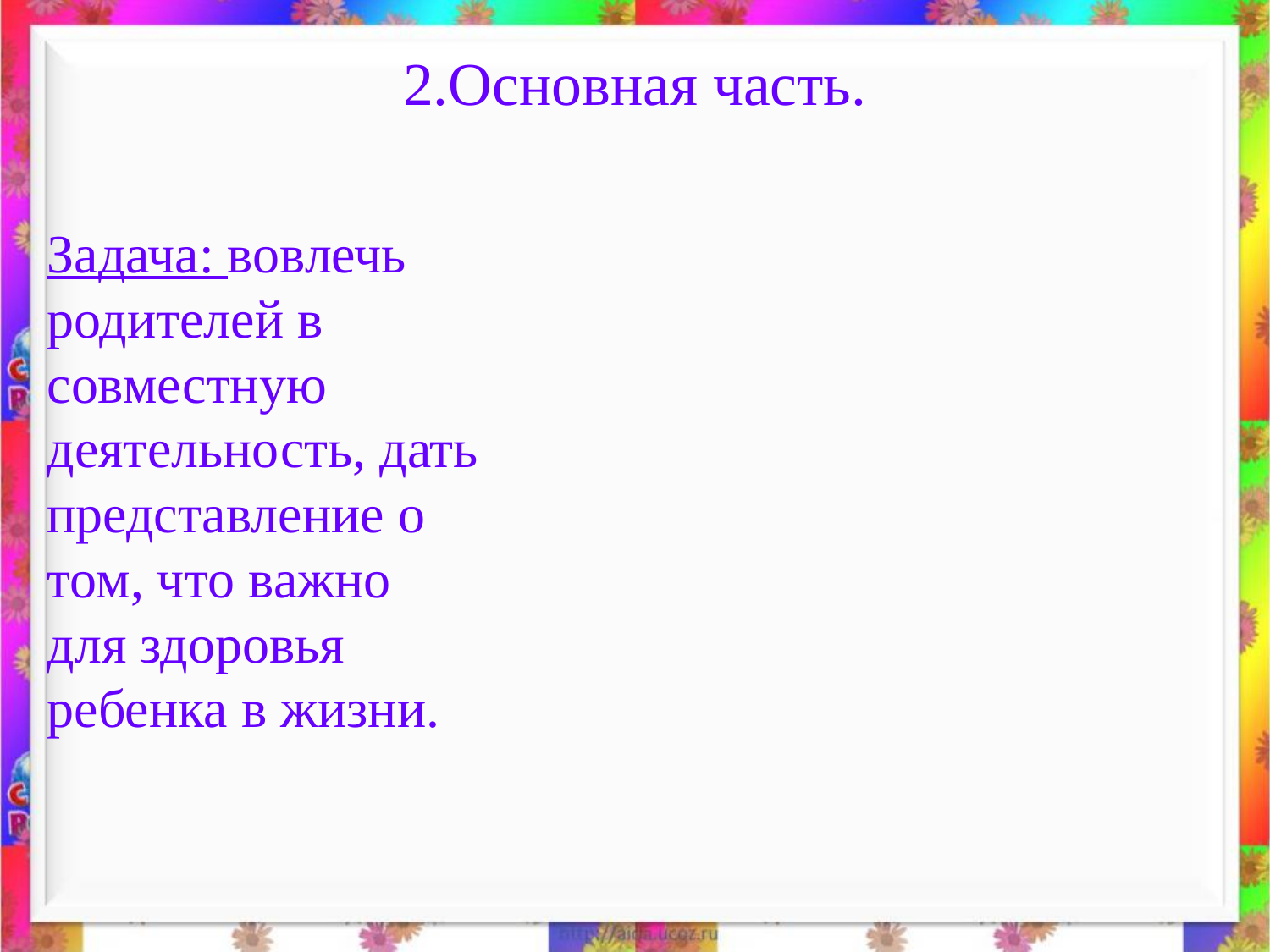

# 2.Основная часть.
Задача: вовлечь родителей в совместную деятельность, дать представление о том, что важно для здоровья ребенка в жизни.